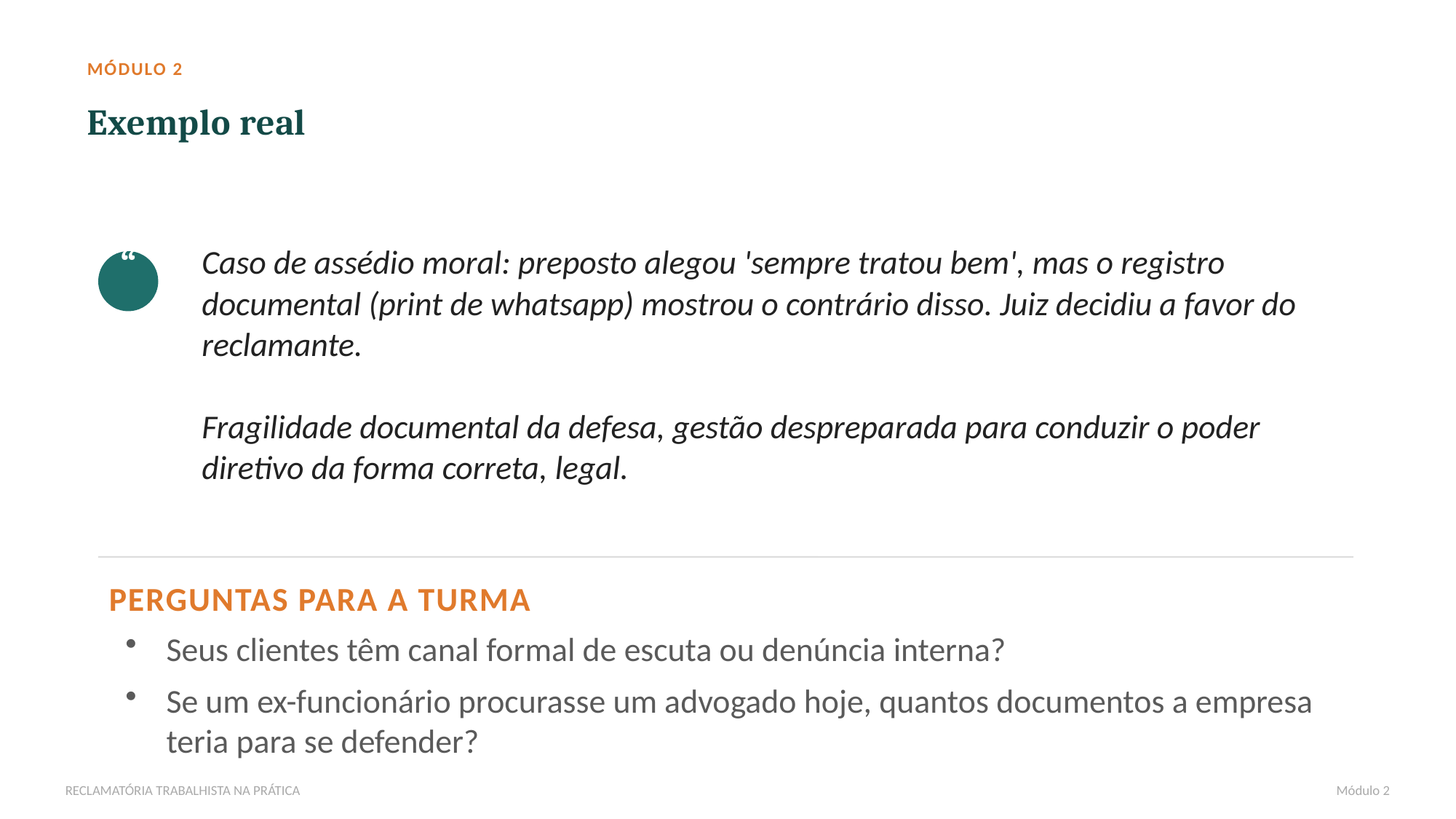

MÓDULO 2
Exemplo real
“
Caso de assédio moral: preposto alegou 'sempre tratou bem', mas o registro documental (print de whatsapp) mostrou o contrário disso. Juiz decidiu a favor do reclamante.

Fragilidade documental da defesa, gestão despreparada para conduzir o poder diretivo da forma correta, legal.

PERGUNTAS PARA A TURMA
Seus clientes têm canal formal de escuta ou denúncia interna?
Se um ex-funcionário procurasse um advogado hoje, quantos documentos a empresa teria para se defender?
RECLAMATÓRIA TRABALHISTA NA PRÁTICA
Módulo 2